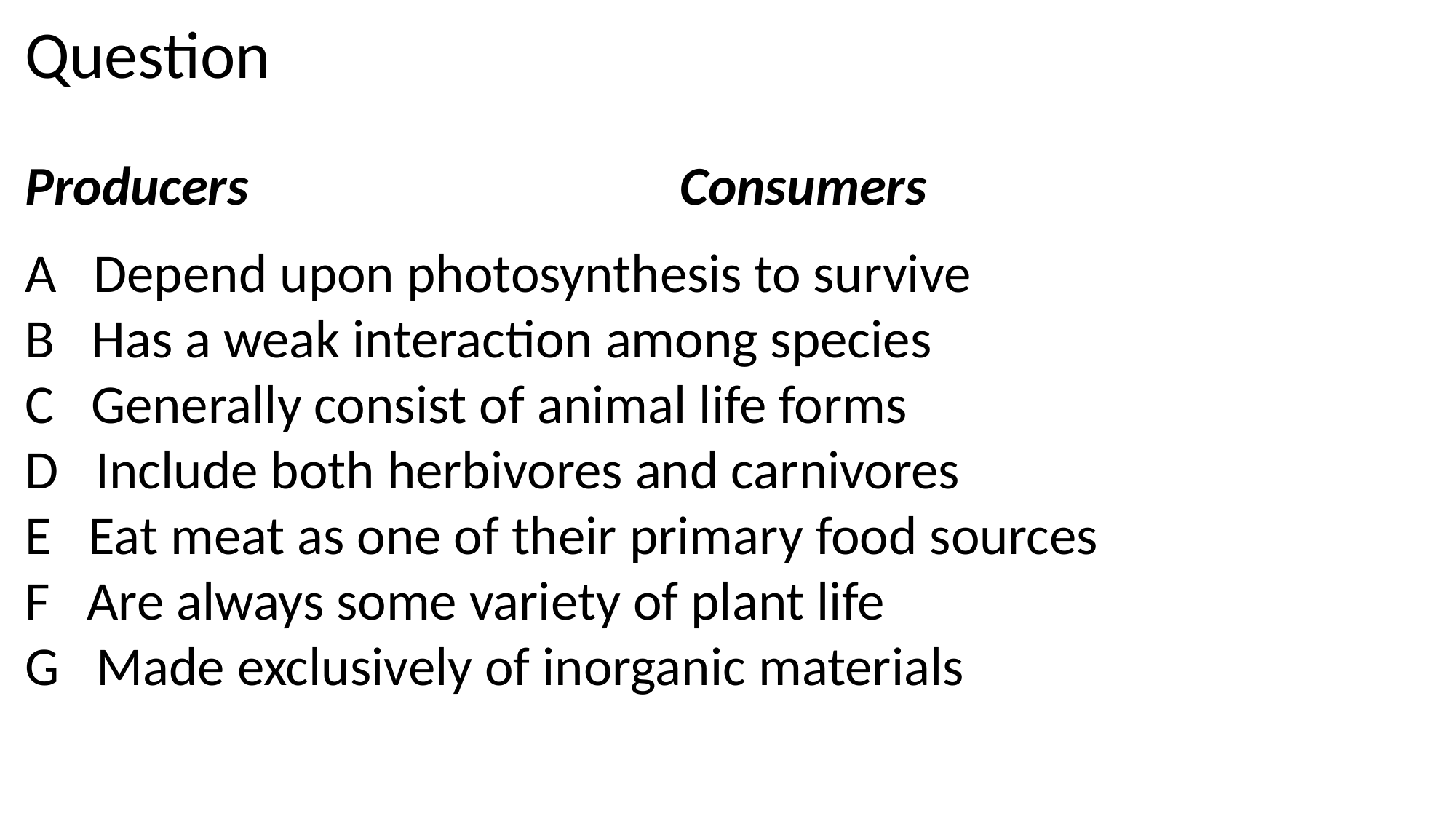

# Question

Producers				Consumers

A   Depend upon photosynthesis to survive
B   Has a weak interaction among species
C   Generally consist of animal life forms
D   Include both herbivores and carnivores
E   Eat meat as one of their primary food sources
F   Are always some variety of plant life
G   Made exclusively of inorganic materials